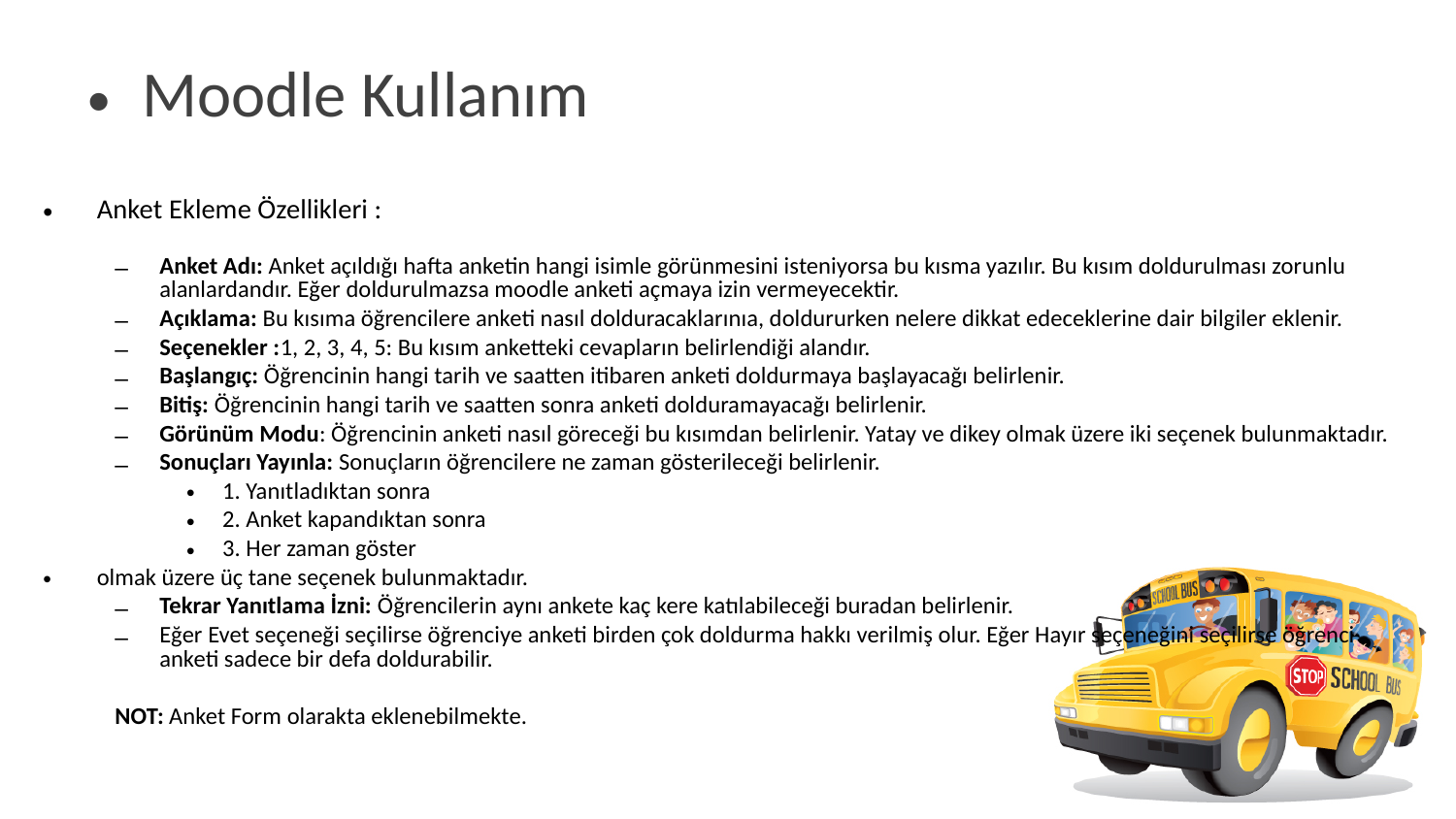

Moodle Kullanım
Anket Ekleme Özellikleri :

Anket Adı: Anket açıldığı hafta anketin hangi isimle görünmesini isteniyorsa bu kısma yazılır. Bu kısım doldurulması zorunlu alanlardandır. Eğer doldurulmazsa moodle anketi açmaya izin vermeyecektir.
Açıklama: Bu kısıma öğrencilere anketi nasıl dolduracaklarınıa, doldururken nelere dikkat edeceklerine dair bilgiler eklenir.
Seçenekler :1, 2, 3, 4, 5: Bu kısım anketteki cevapların belirlendiği alandır.
Başlangıç: Öğrencinin hangi tarih ve saatten itibaren anketi doldurmaya başlayacağı belirlenir.
Bitiş: Öğrencinin hangi tarih ve saatten sonra anketi dolduramayacağı belirlenir.
Görünüm Modu: Öğrencinin anketi nasıl göreceği bu kısımdan belirlenir. Yatay ve dikey olmak üzere iki seçenek bulunmaktadır.
Sonuçları Yayınla: Sonuçların öğrencilere ne zaman gösterileceği belirlenir.
1. Yanıtladıktan sonra
2. Anket kapandıktan sonra
3. Her zaman göster
olmak üzere üç tane seçenek bulunmaktadır.
Tekrar Yanıtlama İzni: Öğrencilerin aynı ankete kaç kere katılabileceği buradan belirlenir.
Eğer Evet seçeneği seçilirse öğrenciye anketi birden çok doldurma hakkı verilmiş olur. Eğer Hayır seçeneğini seçilirse öğrenci anketi sadece bir defa doldurabilir.

NOT: Anket Form olarakta eklenebilmekte.